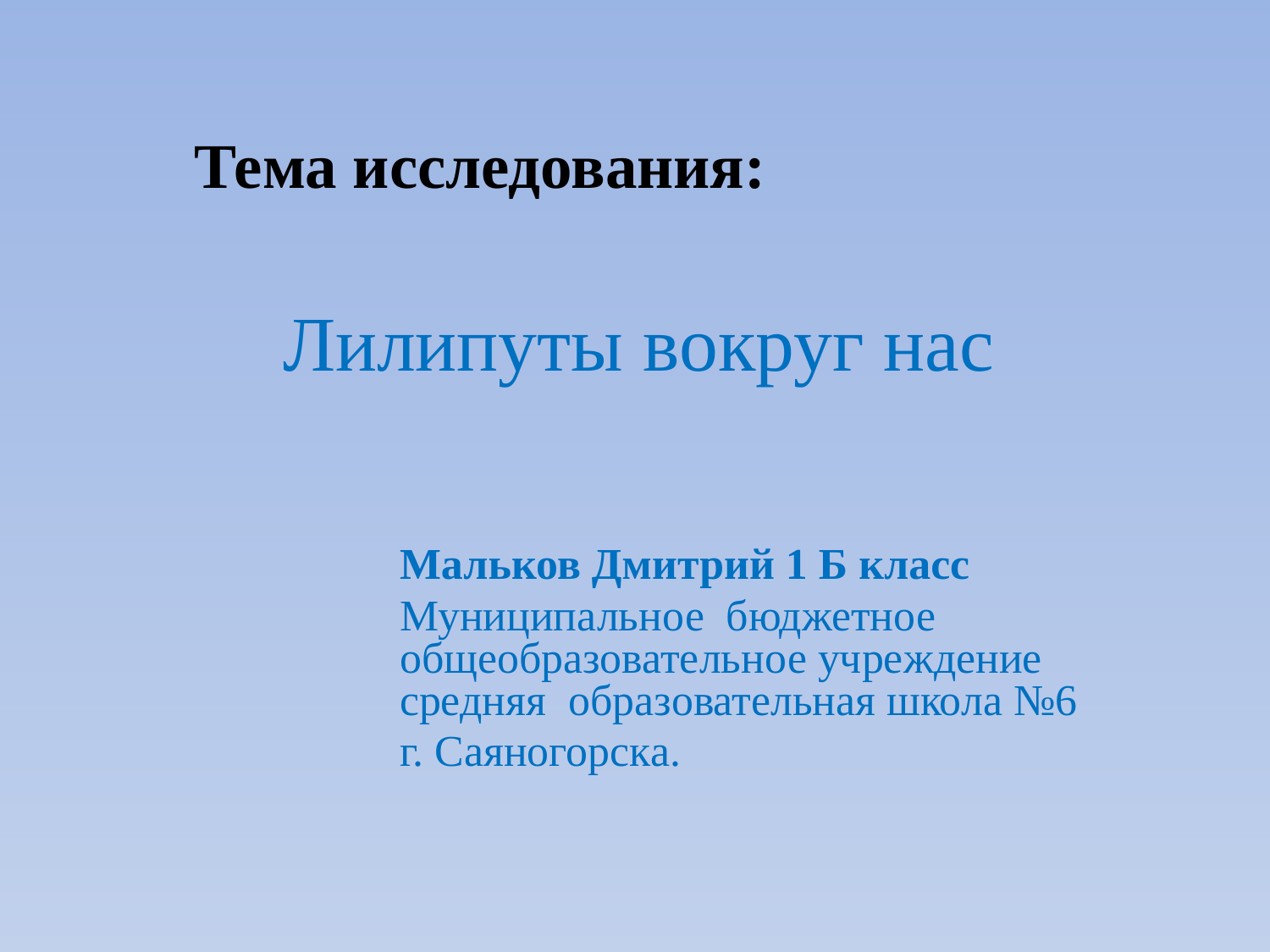

Тема исследования:
# Лилипуты вокруг нас
Мальков Дмитрий 1 Б класс
Муниципальное  бюджетное общеобразовательное учреждение средняя  образовательная школа №6
г. Саяногорска.